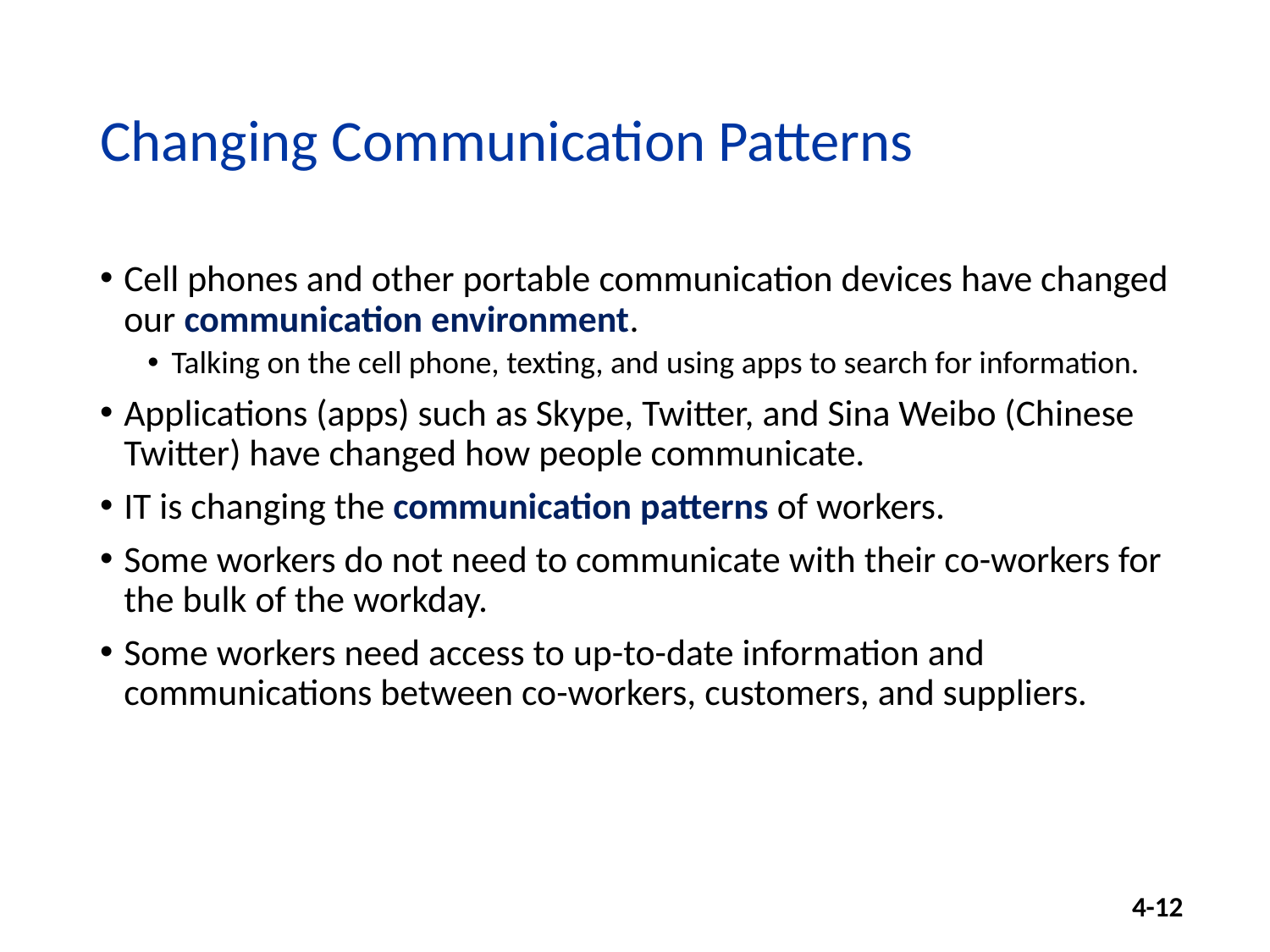

# Changing Communication Patterns
Cell phones and other portable communication devices have changed our communication environment.
Talking on the cell phone, texting, and using apps to search for information.
Applications (apps) such as Skype, Twitter, and Sina Weibo (Chinese Twitter) have changed how people communicate.
IT is changing the communication patterns of workers.
Some workers do not need to communicate with their co-workers for the bulk of the workday.
Some workers need access to up-to-date information and communications between co-workers, customers, and suppliers.